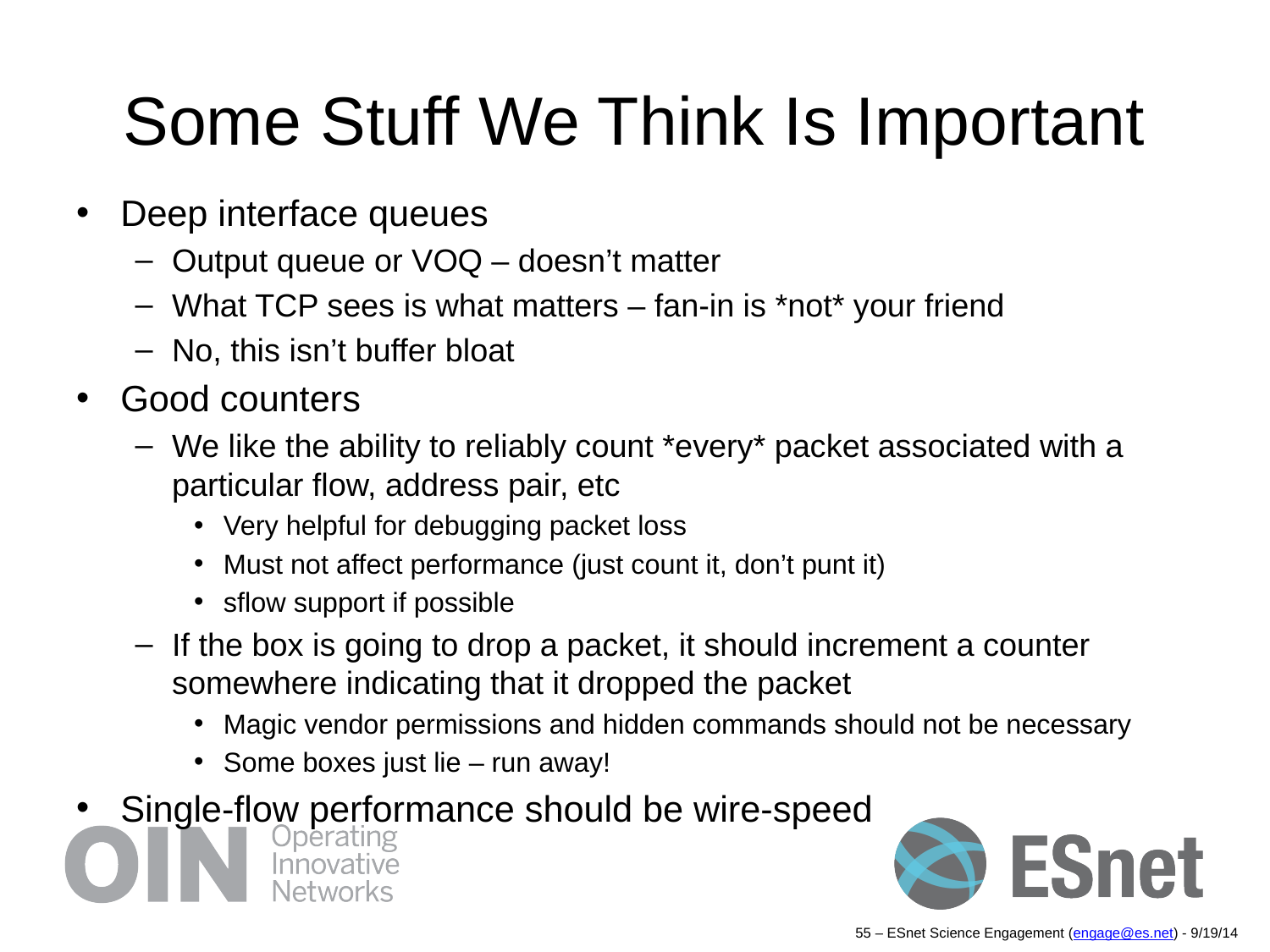

# Some Stuff We Think Is Important
Deep interface queues
Output queue or VOQ – doesn’t matter
What TCP sees is what matters – fan-in is *not* your friend
No, this isn’t buffer bloat
Good counters
We like the ability to reliably count *every* packet associated with a particular flow, address pair, etc
Very helpful for debugging packet loss
Must not affect performance (just count it, don’t punt it)
sflow support if possible
If the box is going to drop a packet, it should increment a counter somewhere indicating that it dropped the packet
Magic vendor permissions and hidden commands should not be necessary
Some boxes just lie – run away!
Single-flow performance should be wire-speed
55 – ESnet Science Engagement (engage@es.net) - 9/19/14